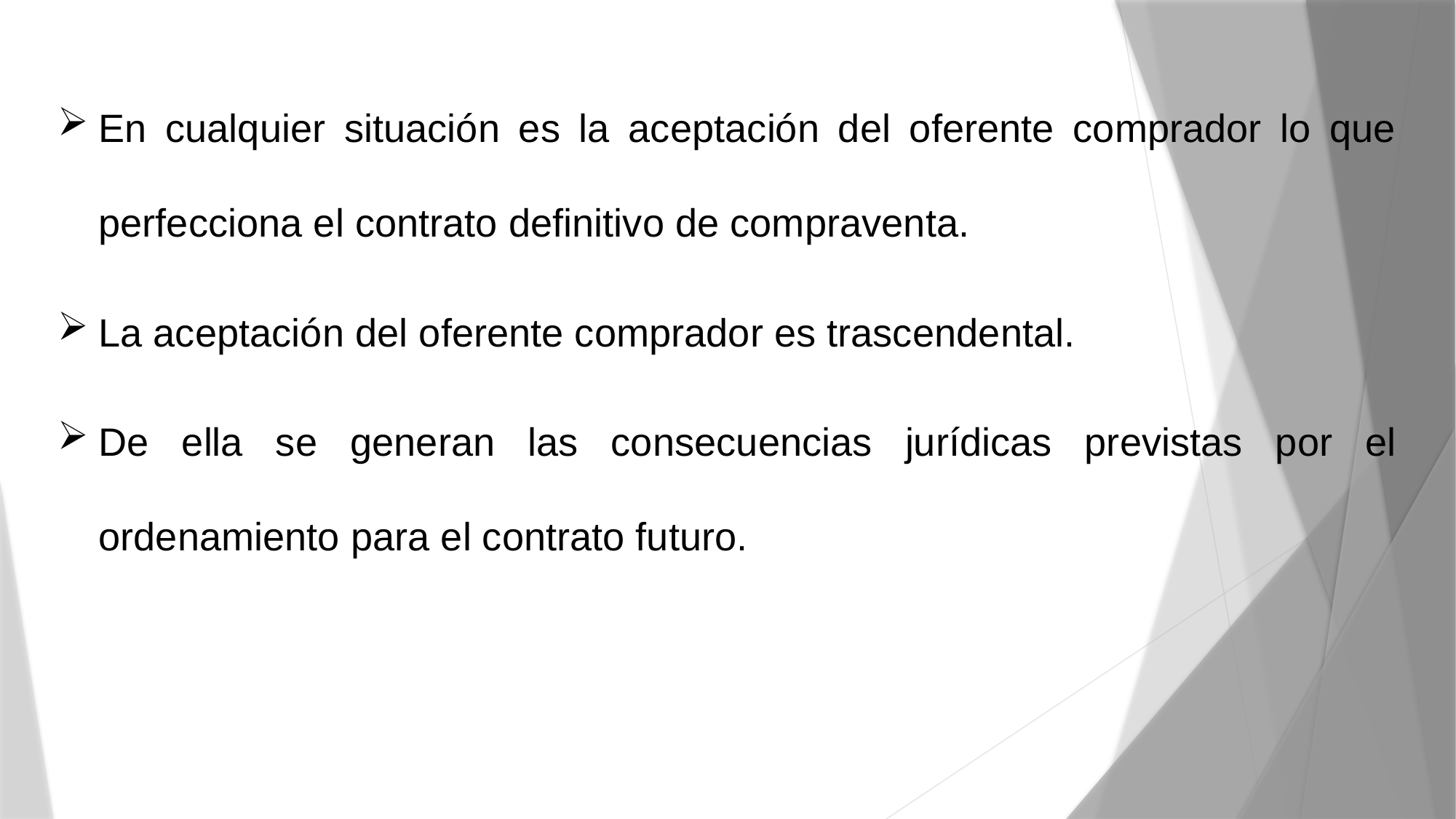

En cualquier situación es la aceptación del oferente comprador lo que perfecciona el contrato definitivo de compraventa.
La aceptación del oferente comprador es trascendental.
De ella se generan las consecuencias jurídicas previstas por el ordenamiento para el contrato futuro.